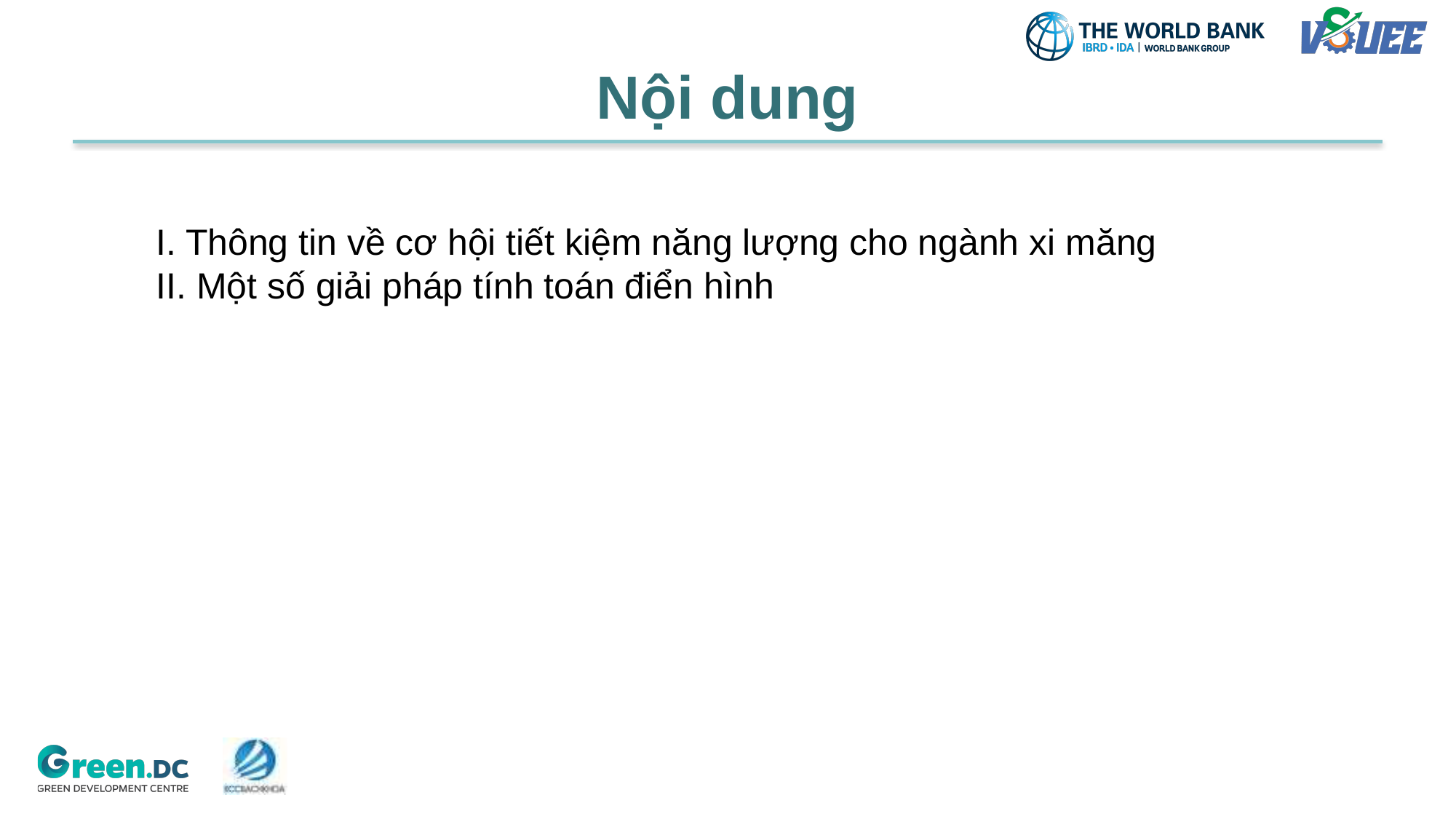

# Nội dung
I. Thông tin về cơ hội tiết kiệm năng lượng cho ngành xi măng
II. Một số giải pháp tính toán điển hình